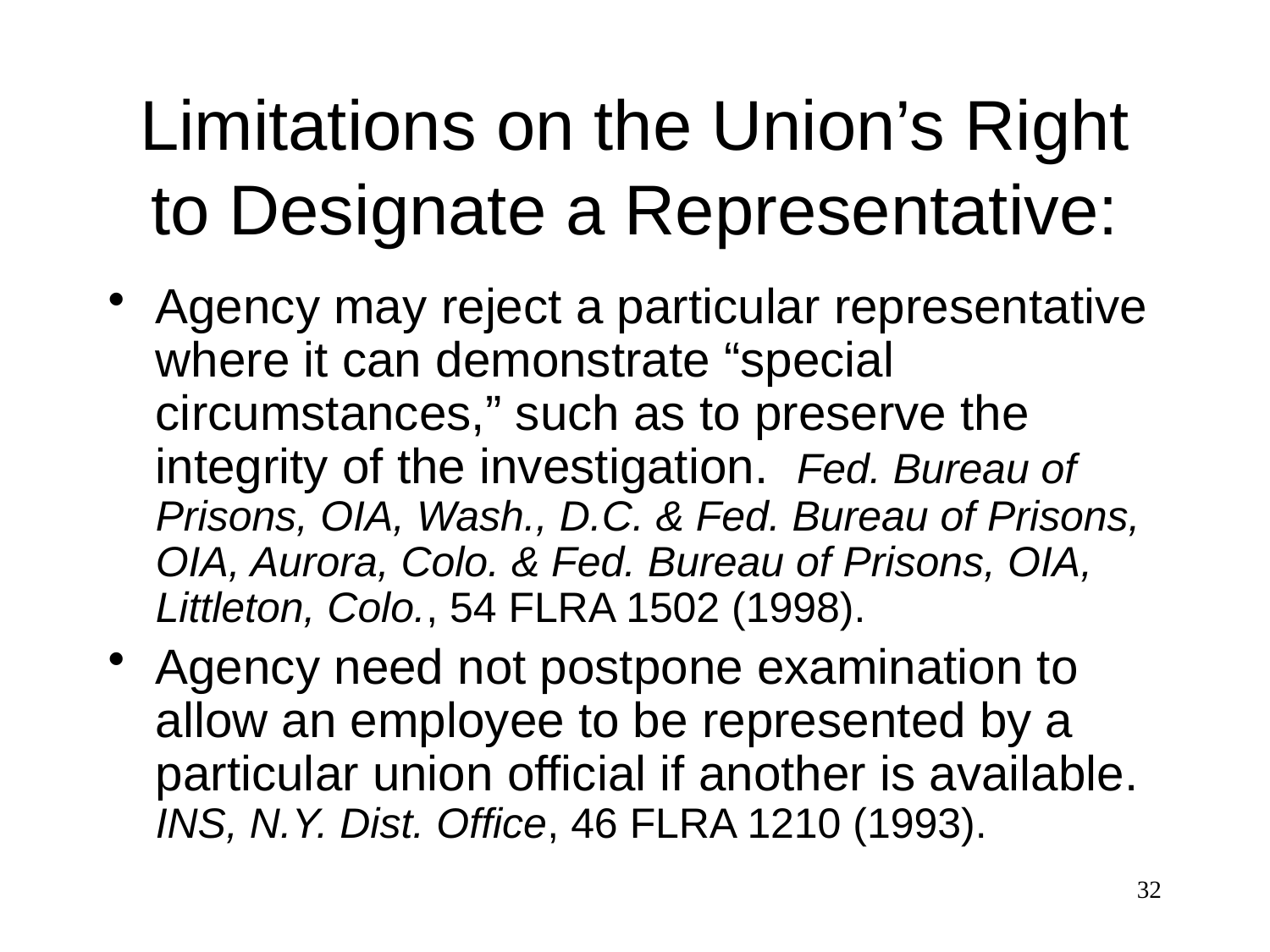

# Limitations on the Union’s Right to Designate a Representative:
Agency may reject a particular representative where it can demonstrate “special circumstances,” such as to preserve the integrity of the investigation.  Fed. Bureau of Prisons, OIA, Wash., D.C. & Fed. Bureau of Prisons, OIA, Aurora, Colo. & Fed. Bureau of Prisons, OIA, Littleton, Colo., 54 FLRA 1502 (1998).
Agency need not postpone examination to allow an employee to be represented by a particular union official if another is available.  INS, N.Y. Dist. Office, 46 FLRA 1210 (1993).
32